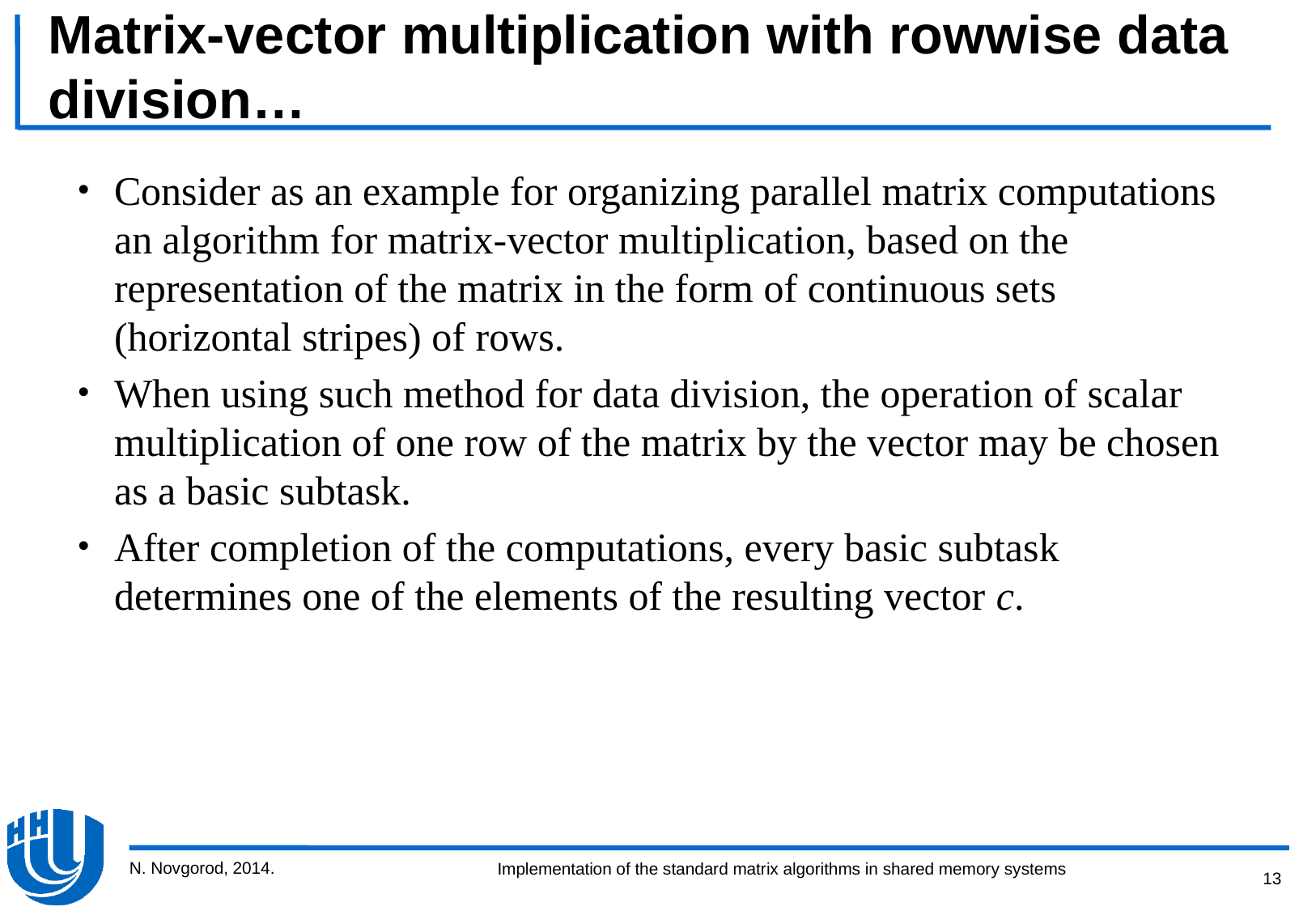

# Matrix-vector multiplication with rowwise data division…
Consider as an example for organizing parallel matrix computations an algorithm for matrix-vector multiplication, based on the representation of the matrix in the form of continuous sets (horizontal stripes) of rows.
When using such method for data division, the operation of scalar multiplication of one row of the matrix by the vector may be chosen as a basic subtask.
After completion of the computations, every basic subtask determines one of the elements of the resulting vector c.
N. Novgorod, 2014.
13
Implementation of the standard matrix algorithms in shared memory systems